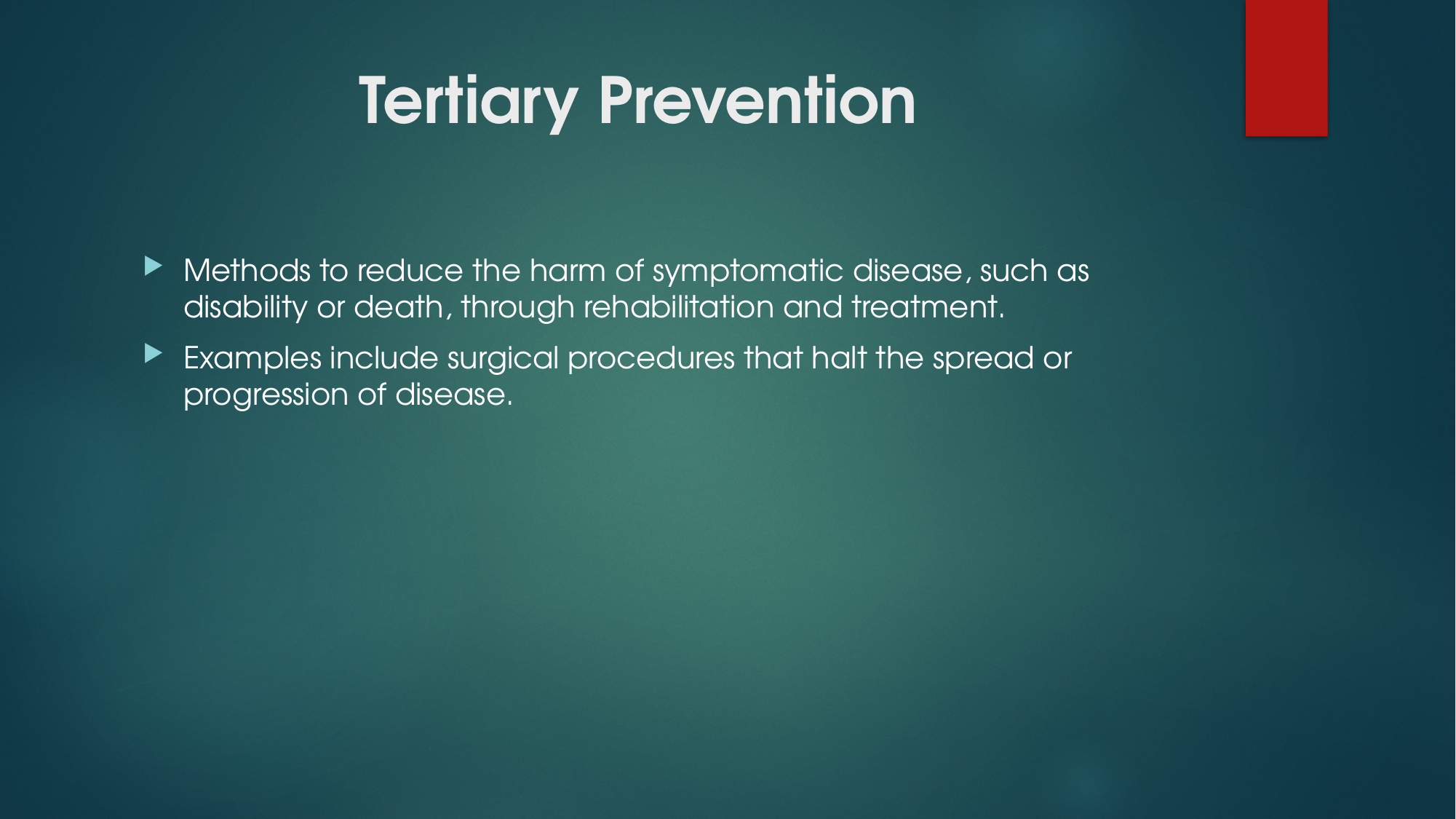

# Tertiary Prevention
Methods to reduce the harm of symptomatic disease, such as disability or death, through rehabilitation and treatment.
Examples include surgical procedures that halt the spread or progression of disease.